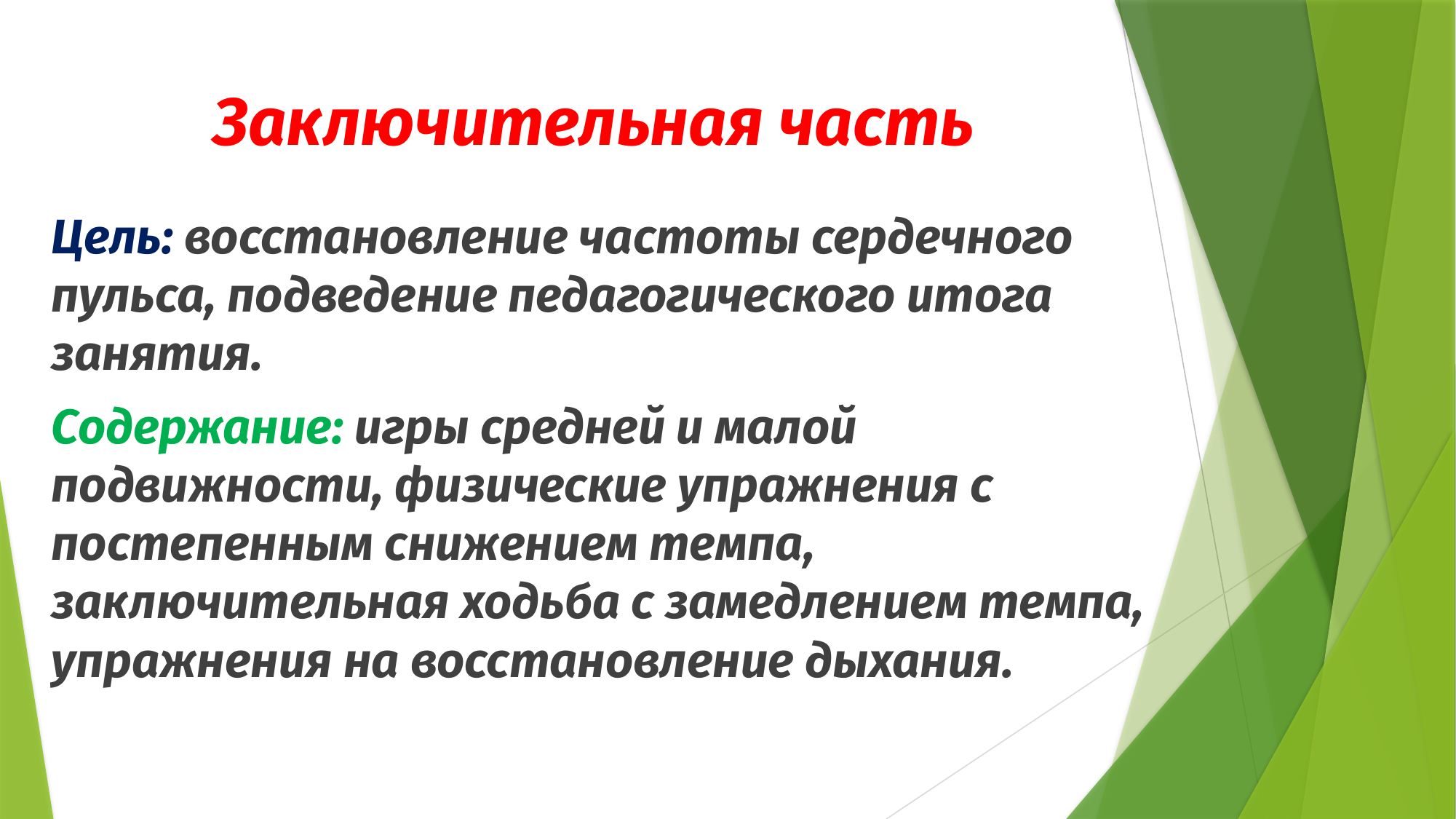

# Заключительная часть
Цель: восстановление частоты сердечного пульса, подведение педагогического итога занятия.
Содержание: игры средней и малой подвижности, физические упражнения с постепенным снижением темпа, заключительная ходьба с замедлением темпа, упражнения на восстановление дыхания.